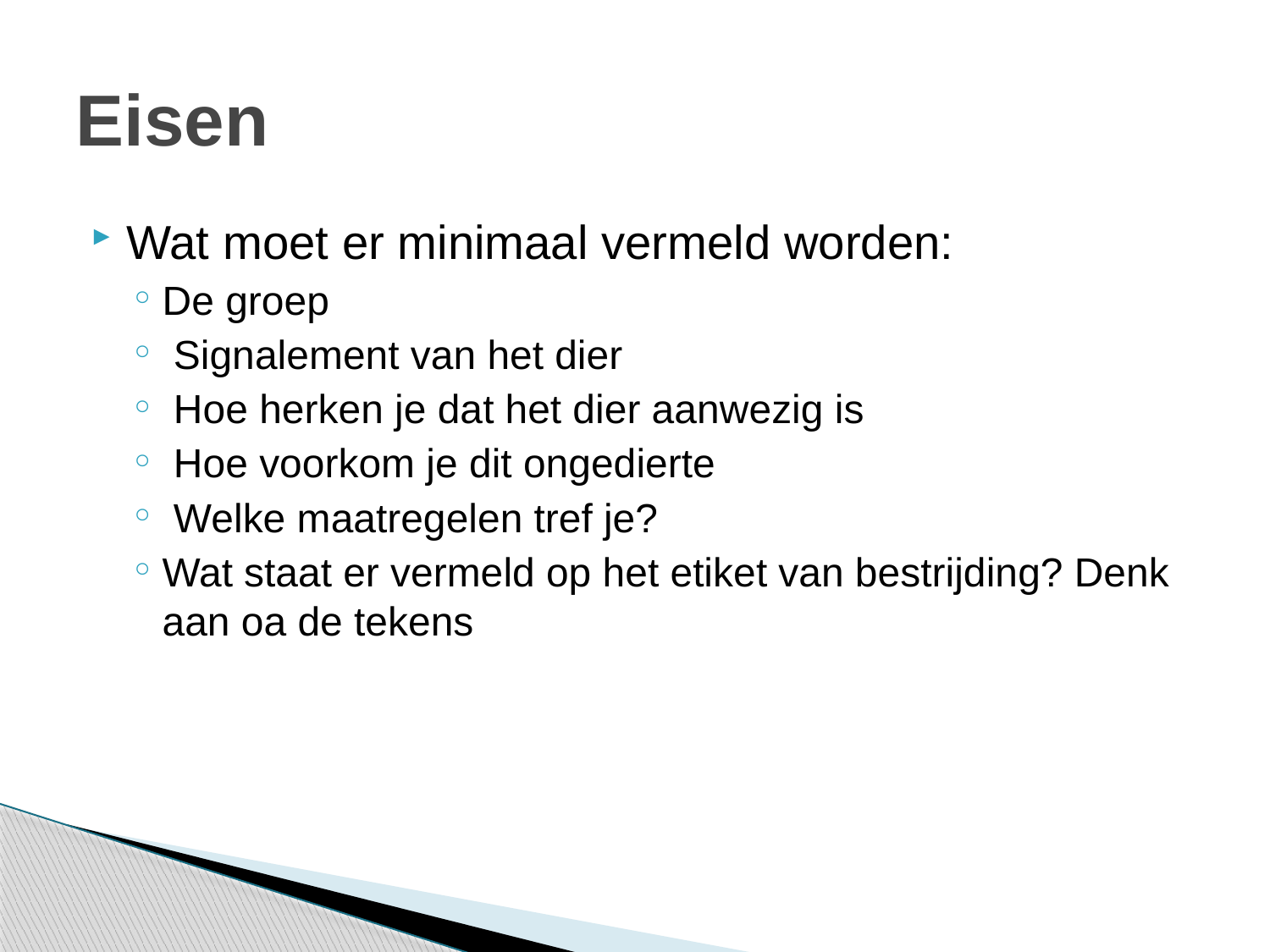

# Eisen
Wat moet er minimaal vermeld worden:
De groep
 Signalement van het dier
 Hoe herken je dat het dier aanwezig is
 Hoe voorkom je dit ongedierte
 Welke maatregelen tref je?
Wat staat er vermeld op het etiket van bestrijding? Denk aan oa de tekens